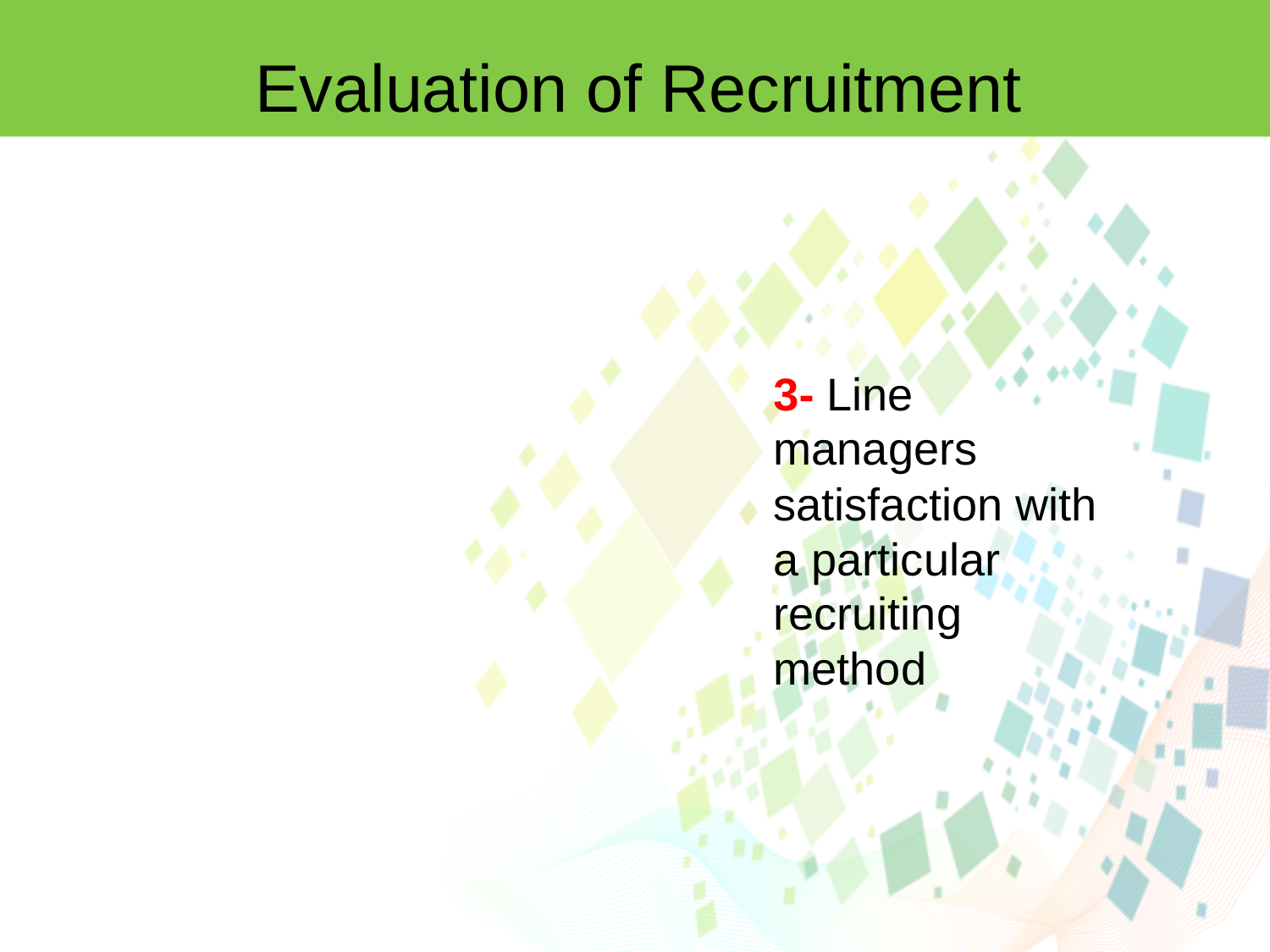

Evaluation of Recruitment
3- Line managers satisfaction with a particular recruiting method